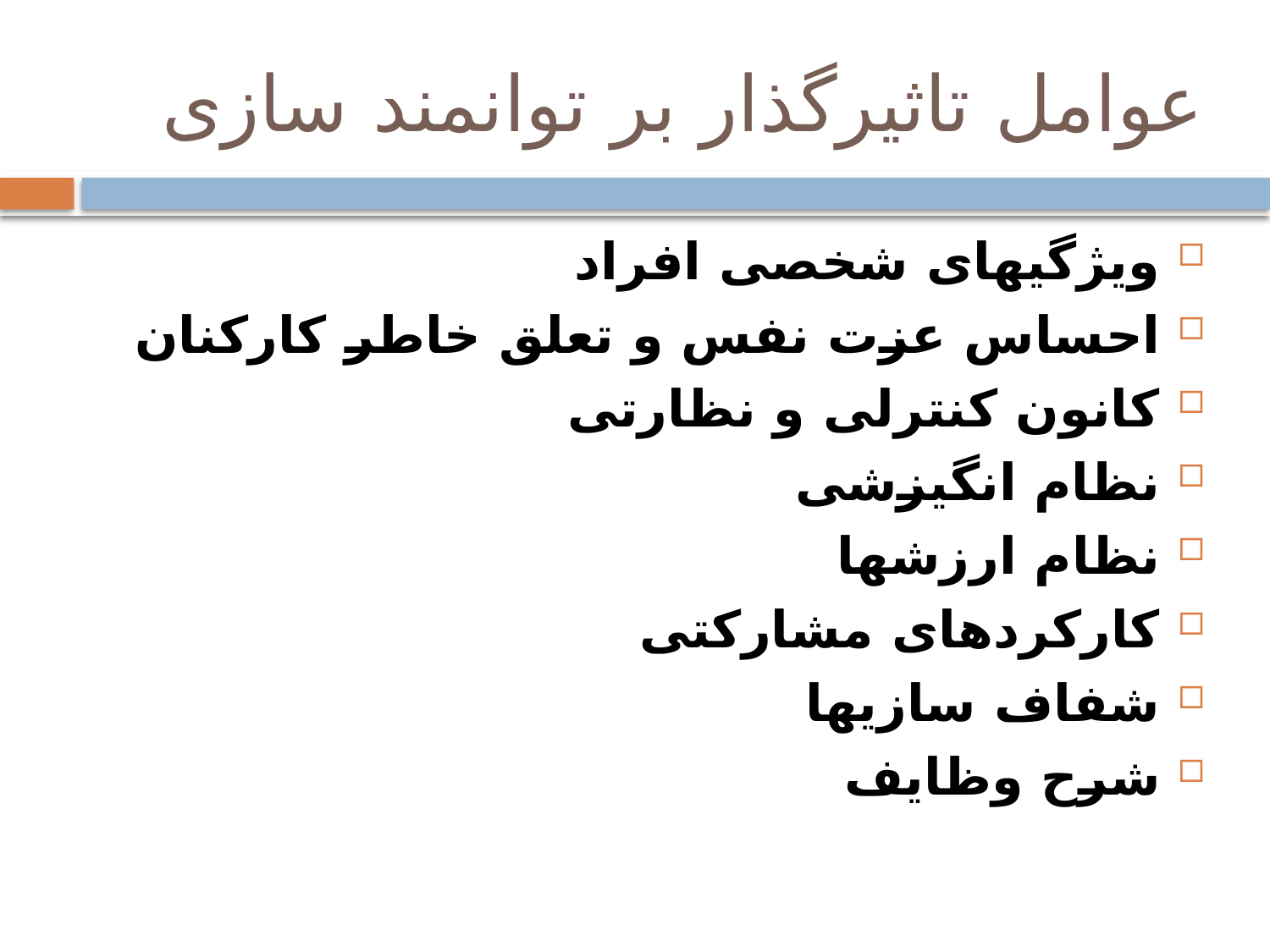

# عوامل تاثیرگذار بر توانمند سازی
ویژگیهای شخصی افراد
احساس عزت نفس و تعلق خاطر کارکنان
کانون کنترلی و نظارتی
نظام انگیزشی
نظام ارزشها
کارکردهای مشارکتی
شفاف سازیها
شرح وظایف